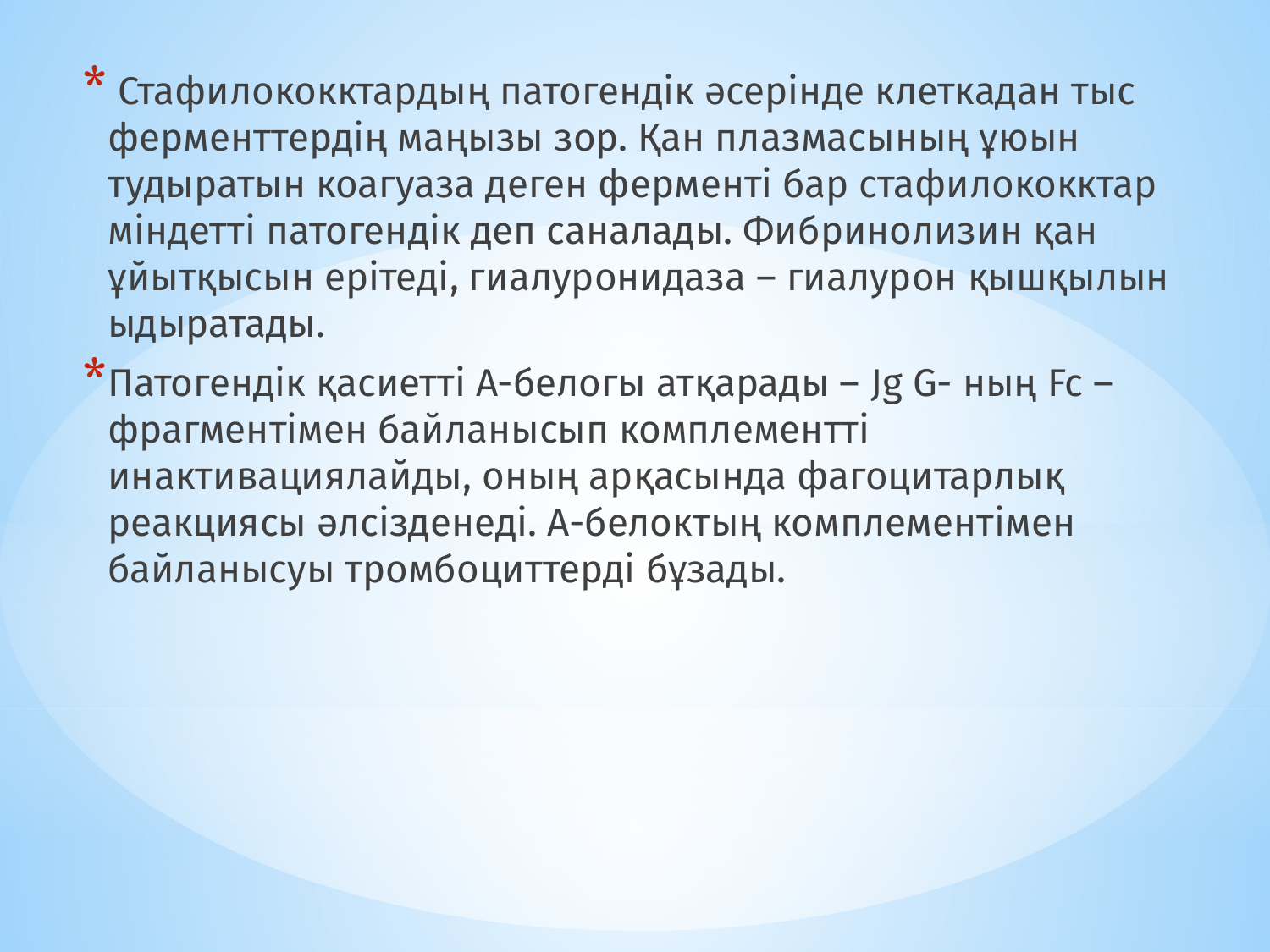

Стафилококктардың патогендік әсерінде клеткадан тыс ферменттердің маңызы зор. Қан плазмасының ұюын тудыратын коагуаза деген ферменті бар стафилококктар міндетті патогендік деп саналады. Фибринолизин қан ұйытқысын ерітеді, гиалуронидаза – гиалурон қышқылын ыдыратады.
Патогендік қасиетті А-белогы атқарады – Jg G- ның Fc – фрагментімен байланысып комплементті инактивациялайды, оның арқасында фагоцитарлық реакциясы әлсізденеді. А-белоктың комплементімен байланысуы тромбоциттерді бұзады.